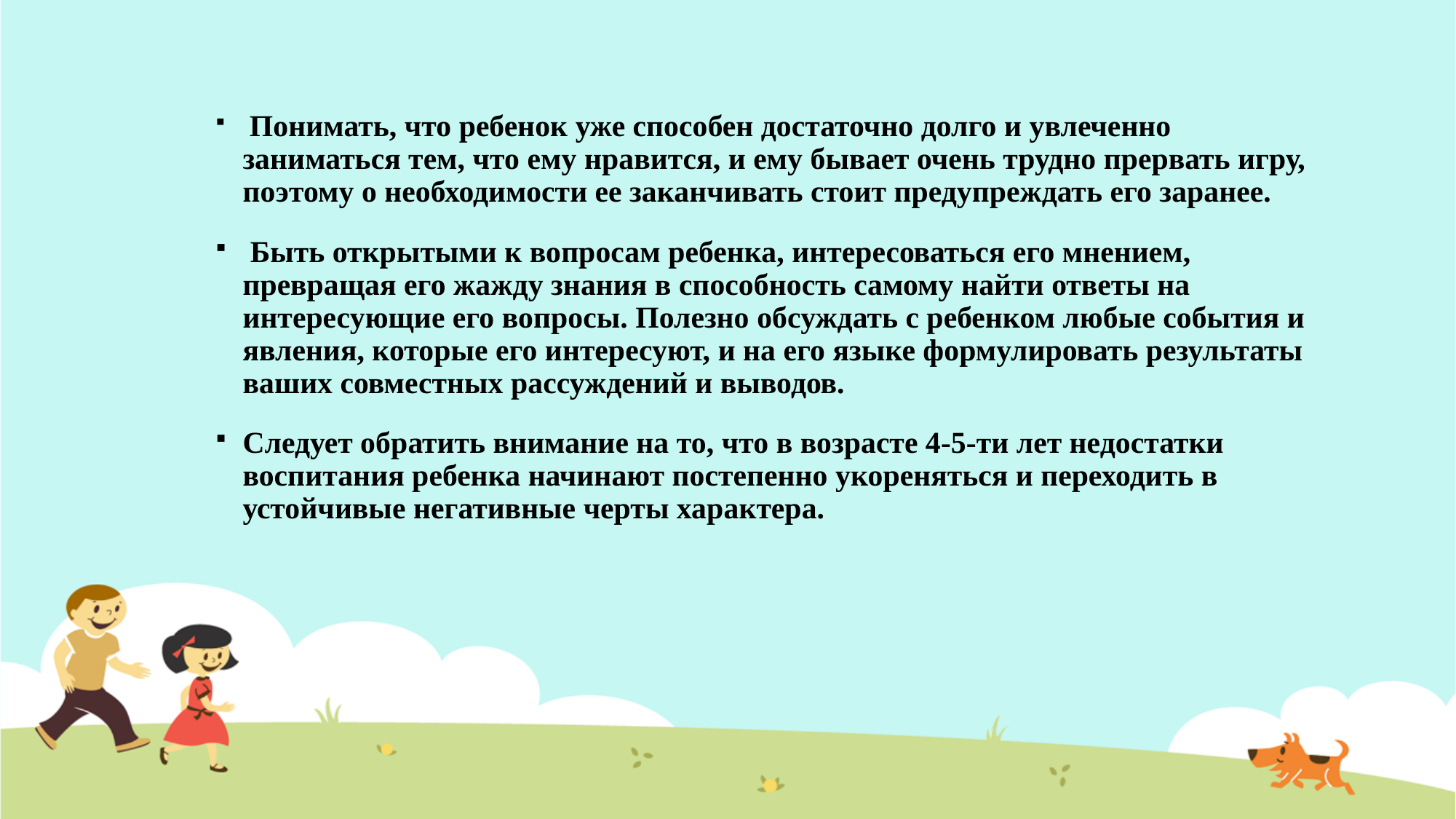

Понимать, что ребенок уже способен достаточно долго и увлеченно заниматься тем, что ему нравится, и ему бывает очень трудно прервать игру, поэтому о необходимости ее заканчивать стоит предупреждать его заранее.
 Быть открытыми к вопросам ребенка, интересоваться его мнением, превращая его жажду знания в способность самому найти ответы на интересующие его вопросы. Полезно обсуждать с ребенком любые события и явления, которые его интересуют, и на его языке формулировать результаты ваших совместных рассуждений и выводов.
Следует обратить внимание на то, что в возрасте 4-5-ти лет недостатки воспитания ребенка начинают постепенно укореняться и переходить в устойчивые негативные черты характера.